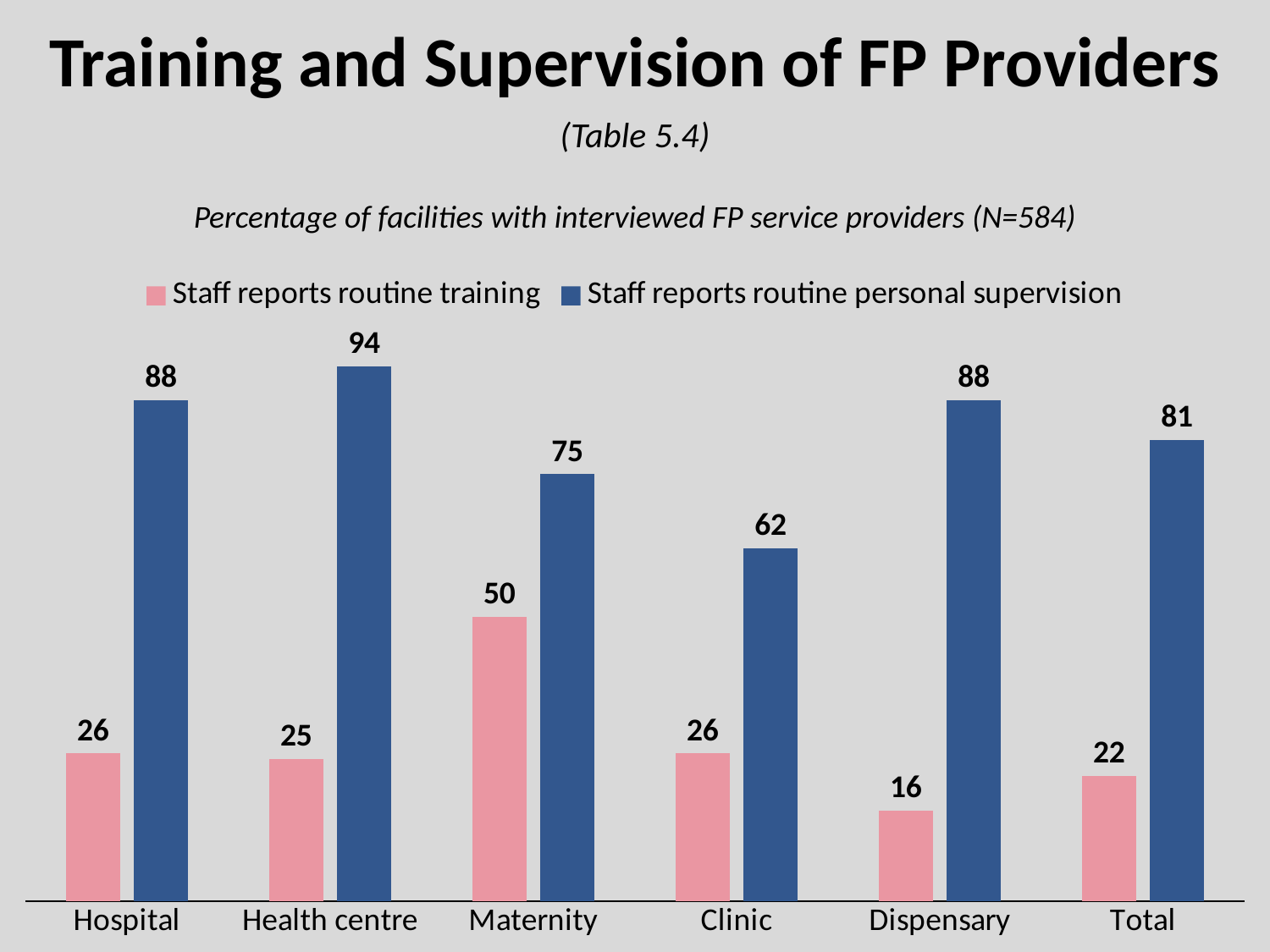

# Training and Supervision of FP Providers
(Table 5.4)
Percentage of facilities with interviewed FP service providers (N=584)

### Chart

| Category | Staff reports routine training | Staff reports routine personal supervision |
|---|---|---|
| Hospital | 26.0 | 88.0 |
| Health centre | 25.0 | 94.0 |
| Maternity | 50.0 | 75.0 |
| Clinic | 26.0 | 62.0 |
| Dispensary | 16.0 | 88.0 |
| Total | 22.0 | 81.0 |